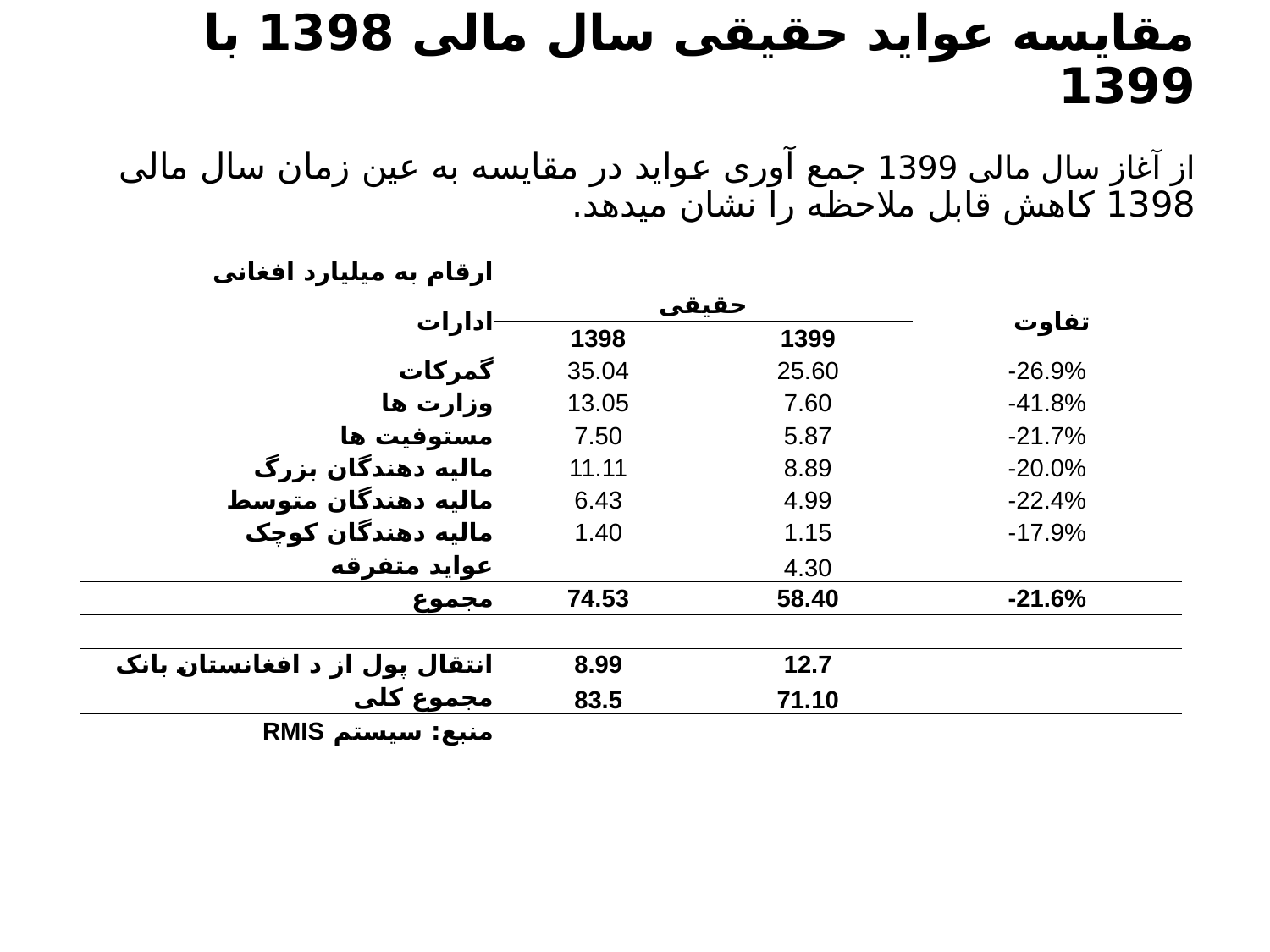

# مقایسه عواید حقیقی سال مالی 1398 با 1399 از آغاز سال مالی 1399 جمع آوری عواید در مقایسه به عین زمان سال مالی 1398 کاهش قابل ملاحظه را نشان میدهد.
| ارقام به میلیارد افغانی |  |  |  |
| --- | --- | --- | --- |
| ادارات | حقیقی |  | تفاوت |
|  | 1398 | 1399 |  |
| گمرکات | 35.04 | 25.60 | -26.9% |
| وزارت ها | 13.05 | 7.60 | -41.8% |
| مستوفیت ها | 7.50 | 5.87 | -21.7% |
| مالیه دهندگان بزرگ | 11.11 | 8.89 | -20.0% |
| مالیه دهندگان متوسط | 6.43 | 4.99 | -22.4% |
| مالیه دهندگان کوچک | 1.40 | 1.15 | -17.9% |
| عواید متفرقه |  | 4.30 |  |
| مجموع | 74.53 | 58.40 | -21.6% |
|  |  |  |  |
| انتقال پول از د افغانستان بانک | 8.99 | 12.7 |  |
| مجموع کلی | 83.5 | 71.10 |  |
| منبع: سیستم RMIS |  |  |  |